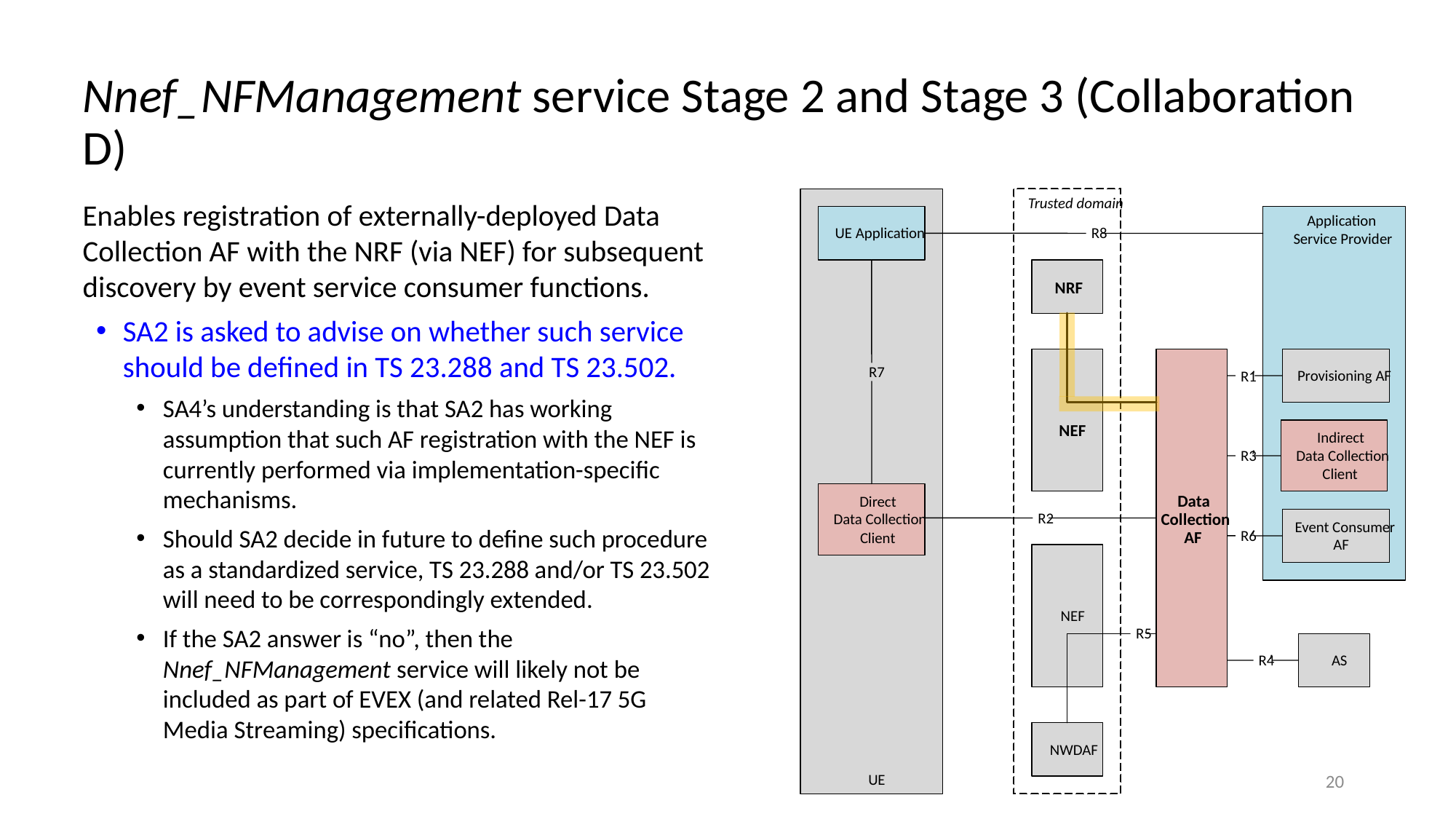

# Nnef_NFManagement service Stage 2 and Stage 3 (Collaboration D)

Trusted domain

Application
UE Application
R8

Service Provider

NRF

R7

Provisioning AF
R1
′

NEF

Indirect
R3
′
Data Collection

Client

Data
Direct
R2
Collection

Data Collection
Event Consumer

R6
′
AF

Client
AF

NEF
R5

R4
′

AS

NWDAF
UE
Enables registration of externally-deployed Data Collection AF with the NRF (via NEF) for subsequent discovery by event service consumer functions.
SA2 is asked to advise on whether such service should be defined in TS 23.288 and TS 23.502.
SA4’s understanding is that SA2 has working assumption that such AF registration with the NEF is currently performed via implementation-specific mechanisms.
Should SA2 decide in future to define such procedure as a standardized service, TS 23.288 and/or TS 23.502 will need to be correspondingly extended.
If the SA2 answer is “no”, then the Nnef_NFManagement service will likely not be included as part of EVEX (and related Rel-17 5G Media Streaming) specifications.

20